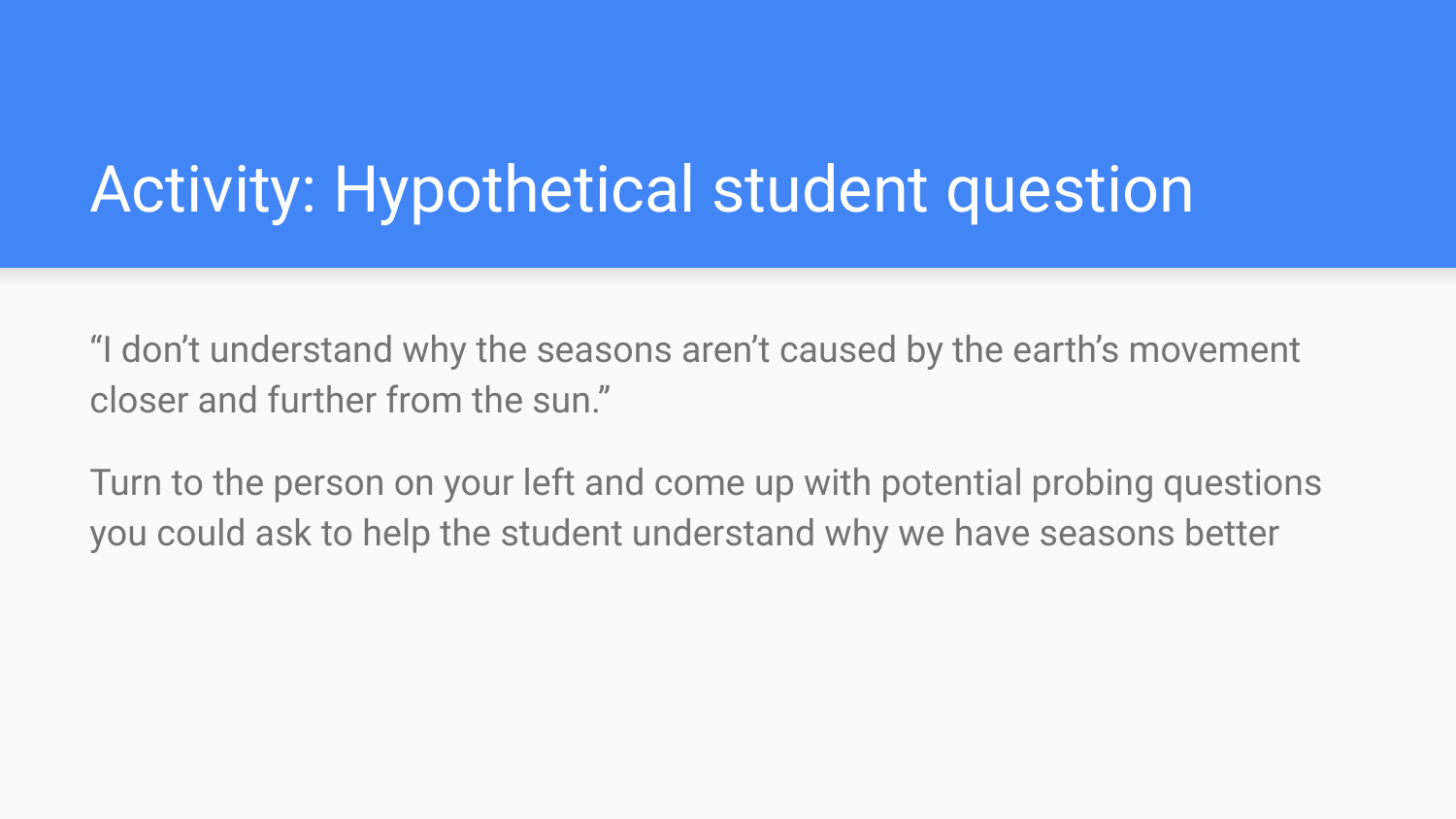

# Activity: Hypothetical student question
“I don’t understand why the seasons aren’t caused by the earth’s movement closer and further from the sun.”
Turn to the person on your left and come up with potential probing questions you could ask to help the student understand why we have seasons better